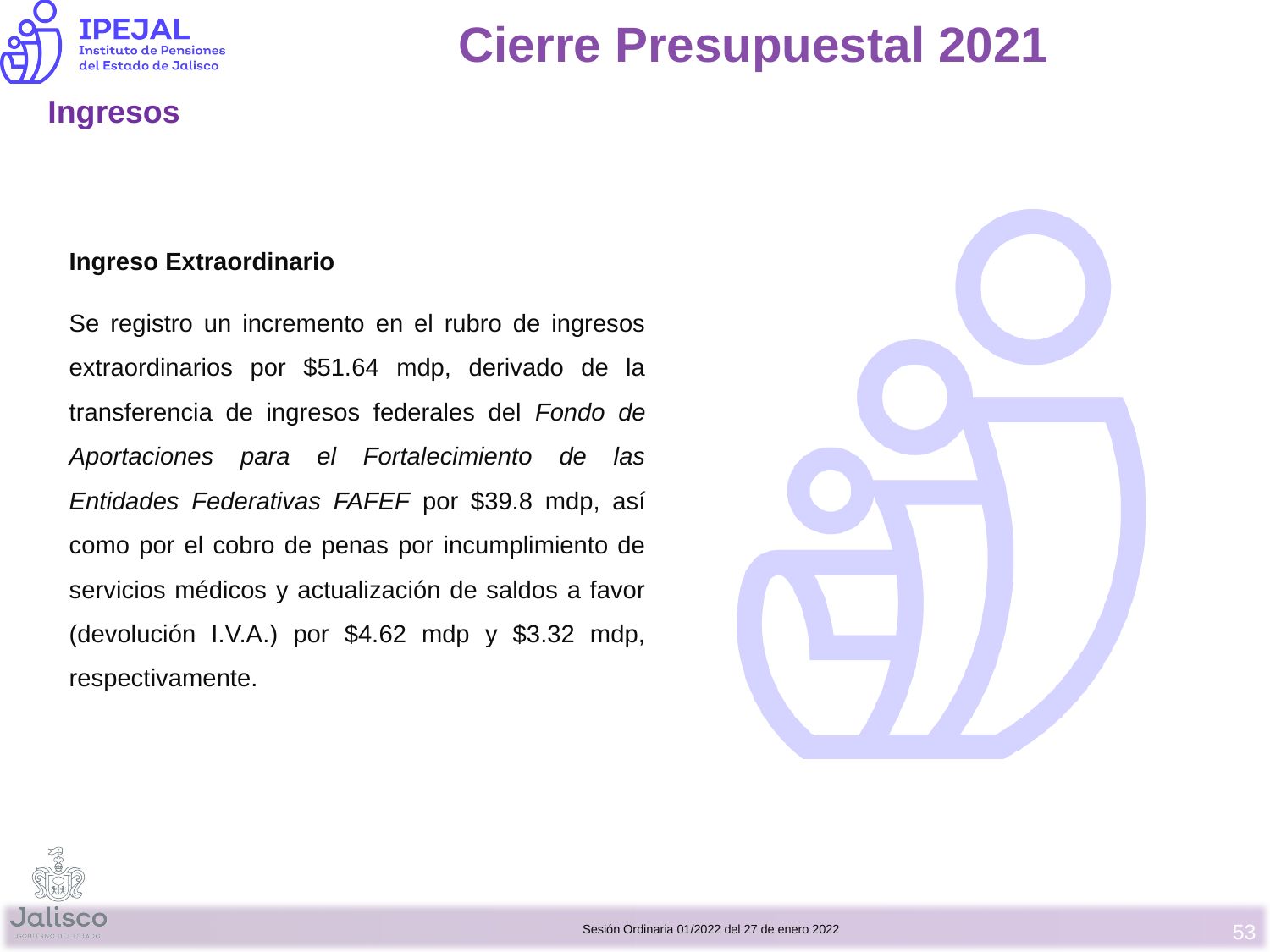

Cierre Presupuestal 2021
Ingresos

Ingreso Extraordinario
Se registro un incremento en el rubro de ingresos extraordinarios por $51.64 mdp, derivado de la transferencia de ingresos federales del Fondo de Aportaciones para el Fortalecimiento de las Entidades Federativas FAFEF por $39.8 mdp, así como por el cobro de penas por incumplimiento de servicios médicos y actualización de saldos a favor (devolución I.V.A.) por $4.62 mdp y $3.32 mdp, respectivamente.
Sesión Ordinaria 01/2022 del 27 de enero 2022
53